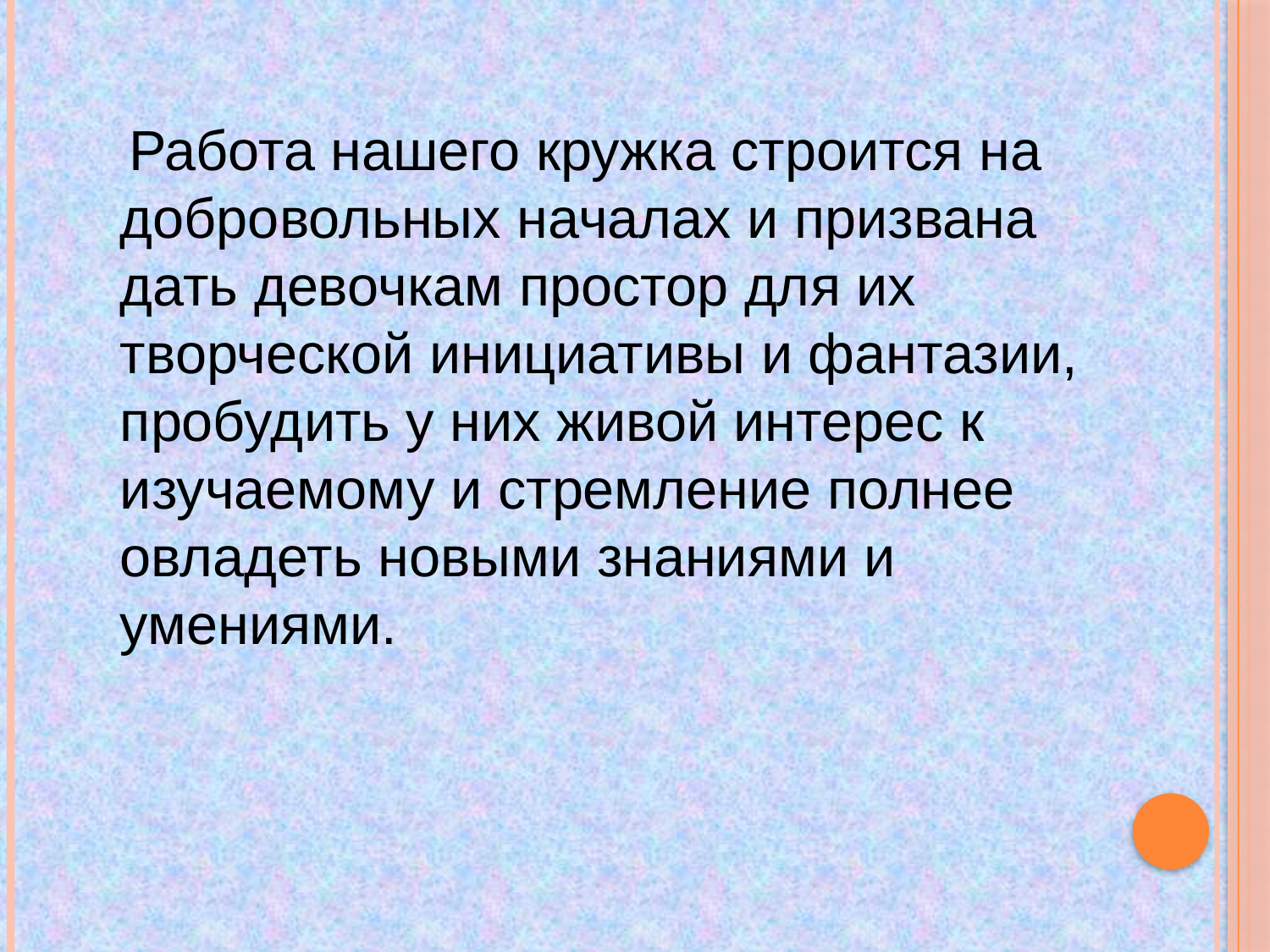

Работа нашего кружка строится на добровольных началах и призвана дать девочкам простор для их творческой инициативы и фантазии, пробудить у них живой интерес к изучаемому и стремление полнее овладеть новыми знаниями и умениями.